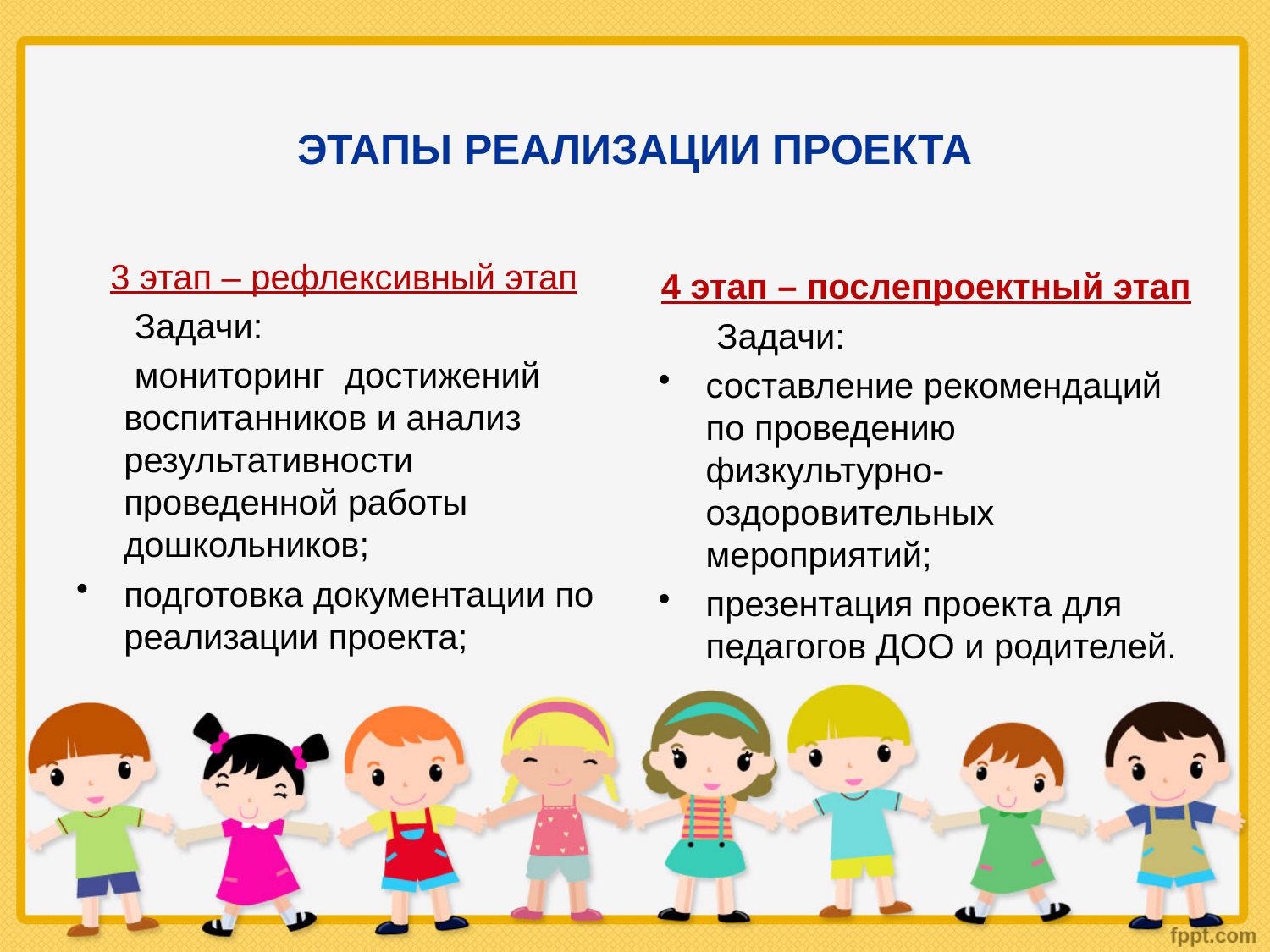

# ЭТАПЫ РЕАЛИЗАЦИИ ПРОЕКТА
3 этап – рефлексивный этап
      Задачи:
      мониторинг  достижений воспитанников и анализ результативности проведенной работы дошкольников;
подготовка документации по реализации проекта;

4 этап – послепроектный этап
      Задачи:
составление рекомендаций по проведению физкультурно-оздоровительных мероприятий;
презентация проекта для педагогов ДОО и родителей.